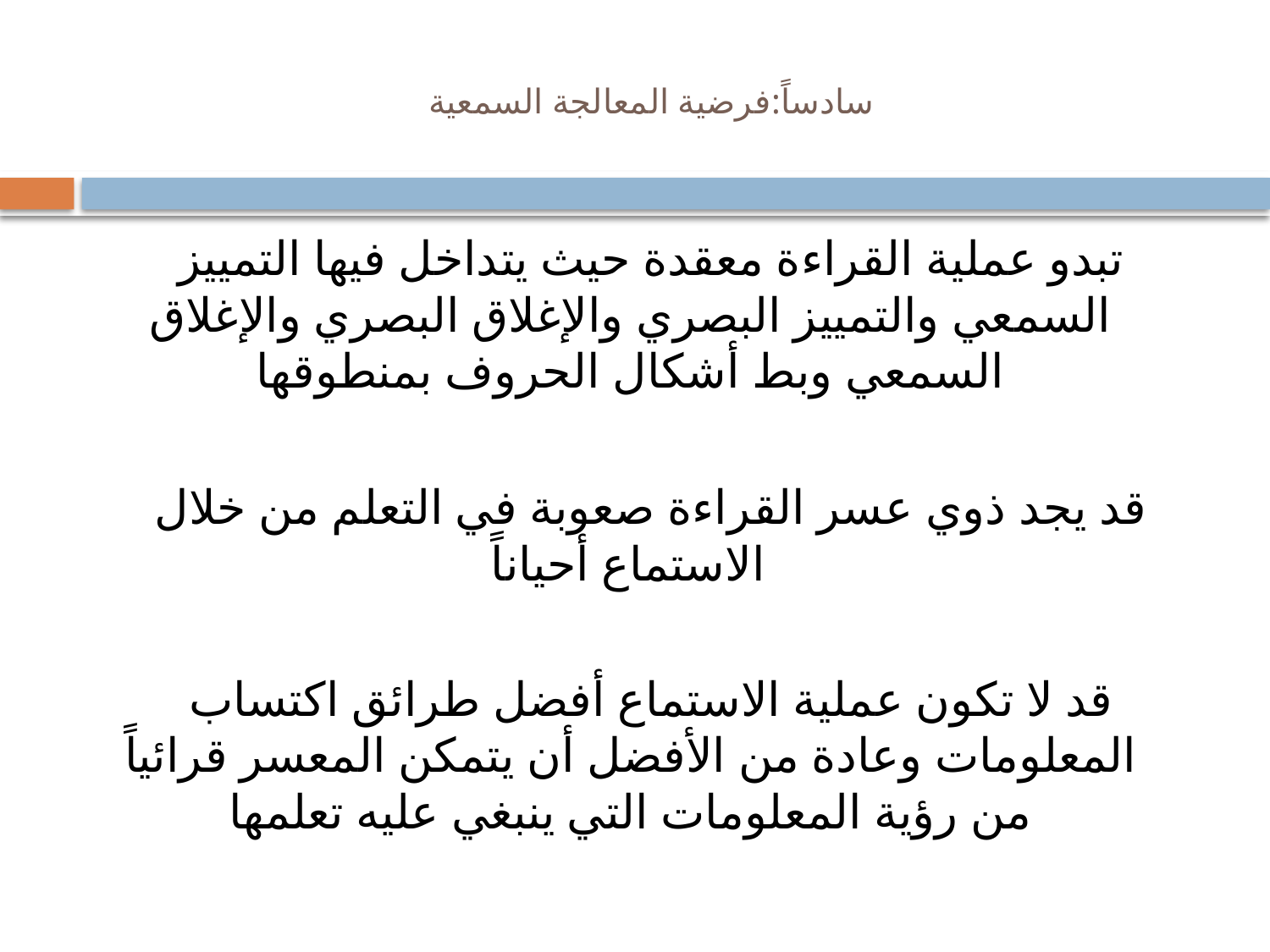

# سادساً:فرضية المعالجة السمعية
تبدو عملية القراءة معقدة حيث يتداخل فيها التمييز السمعي والتمييز البصري والإغلاق البصري والإغلاق السمعي وبط أشكال الحروف بمنطوقها

قد يجد ذوي عسر القراءة صعوبة في التعلم من خلال الاستماع أحياناً

قد لا تكون عملية الاستماع أفضل طرائق اكتساب المعلومات وعادة من الأفضل أن يتمكن المعسر قرائياً من رؤية المعلومات التي ينبغي عليه تعلمها